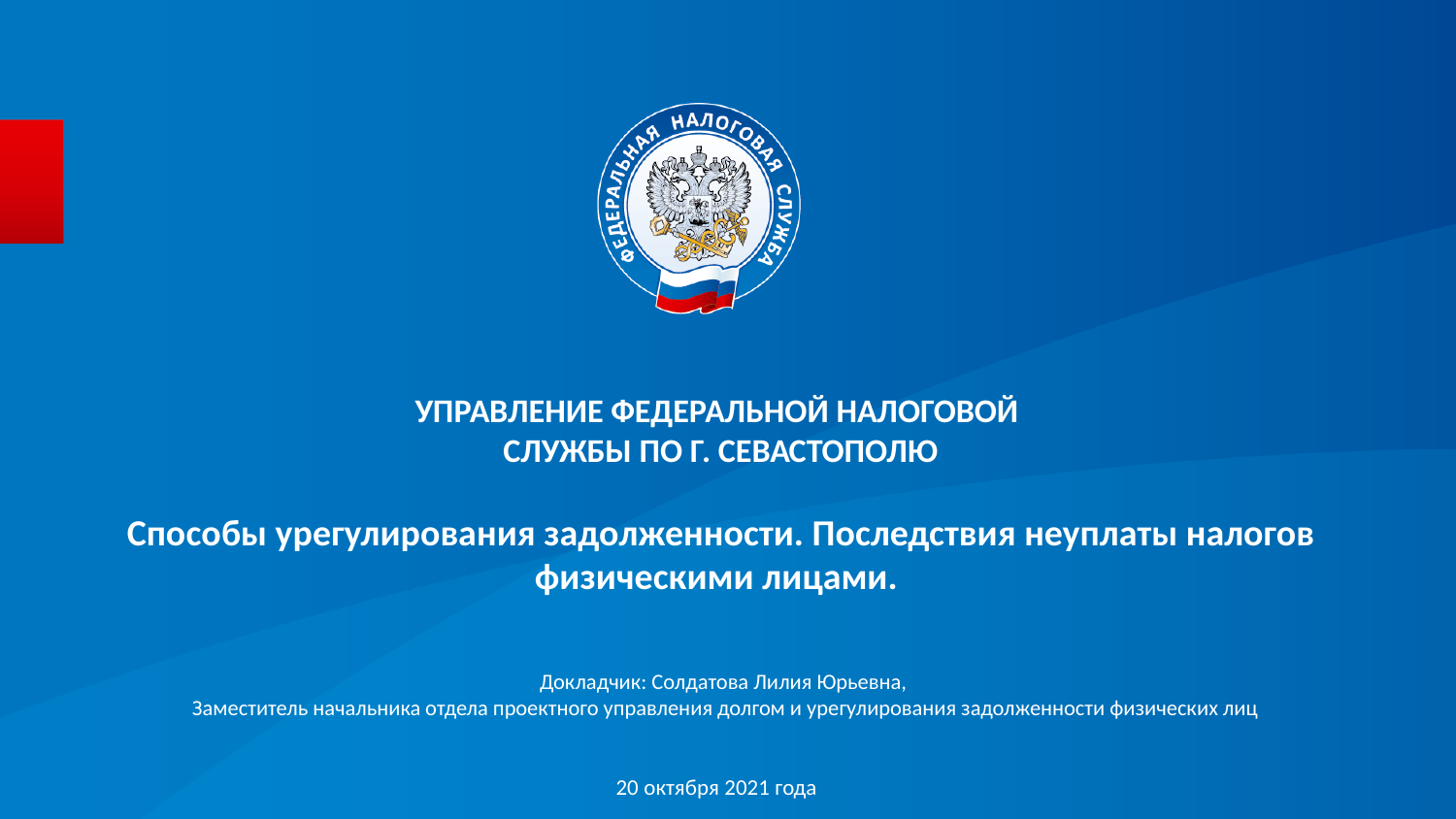

# УПРАВЛЕНИЕ ФЕДЕРАЛЬНОЙ НАЛОГОВОЙ СЛУЖБЫ ПО Г. СЕВАСТОПОЛЮ Способы урегулирования задолженности. Последствия неуплаты налогов физическими лицами.
Докладчик: Солдатова Лилия Юрьевна,
Заместитель начальника отдела проектного управления долгом и урегулирования задолженности физических лиц
20 октября 2021 года